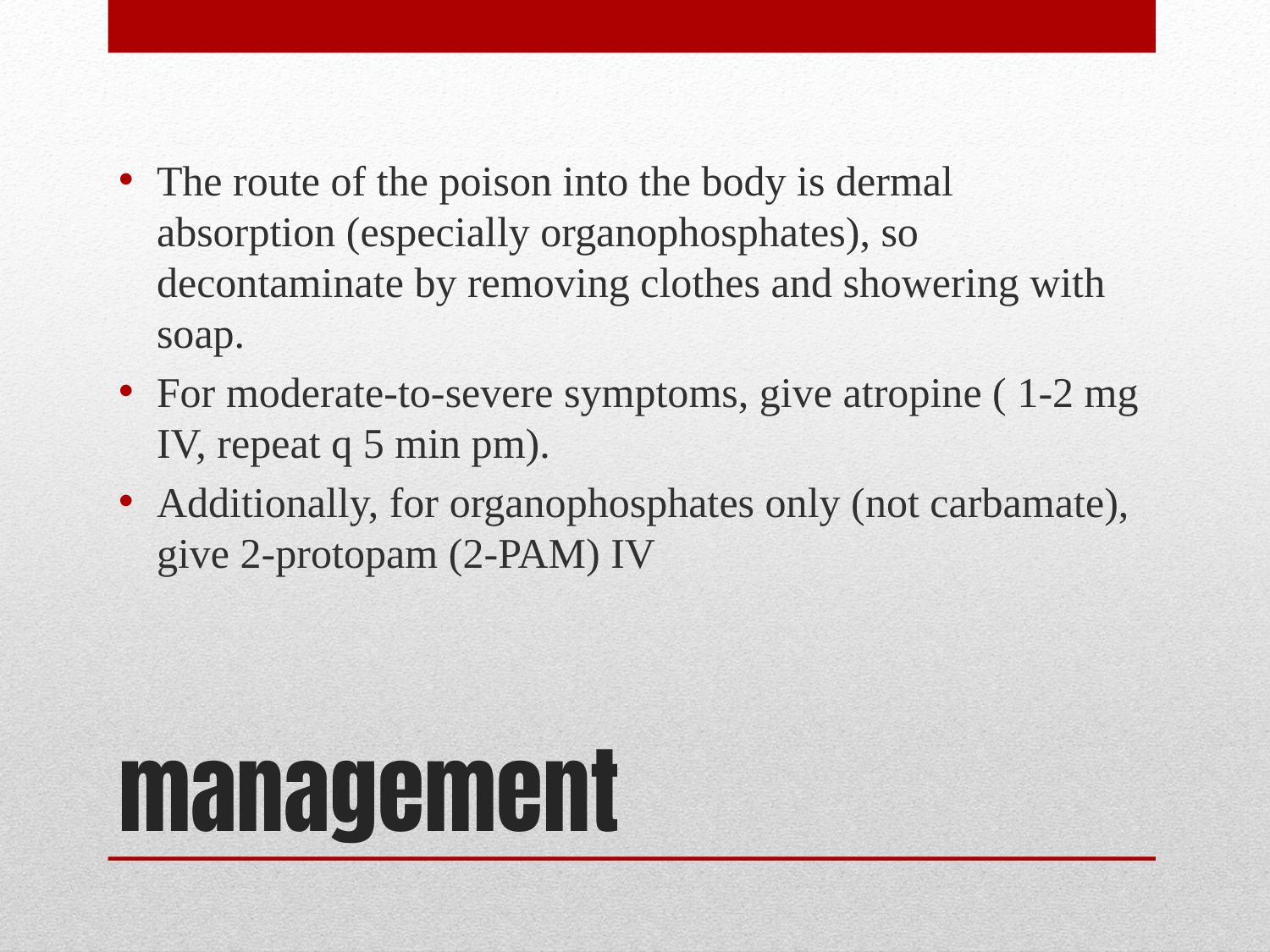

The route of the poison into the body is dermal absorption (especially organophosphates), so decontaminate by removing clothes and showering with soap.
For moderate-to-severe symptoms, give atropine ( 1-2 mg IV, repeat q 5 min pm).
Additionally, for organophosphates only (not carbamate), give 2-protopam (2-PAM) IV
# management